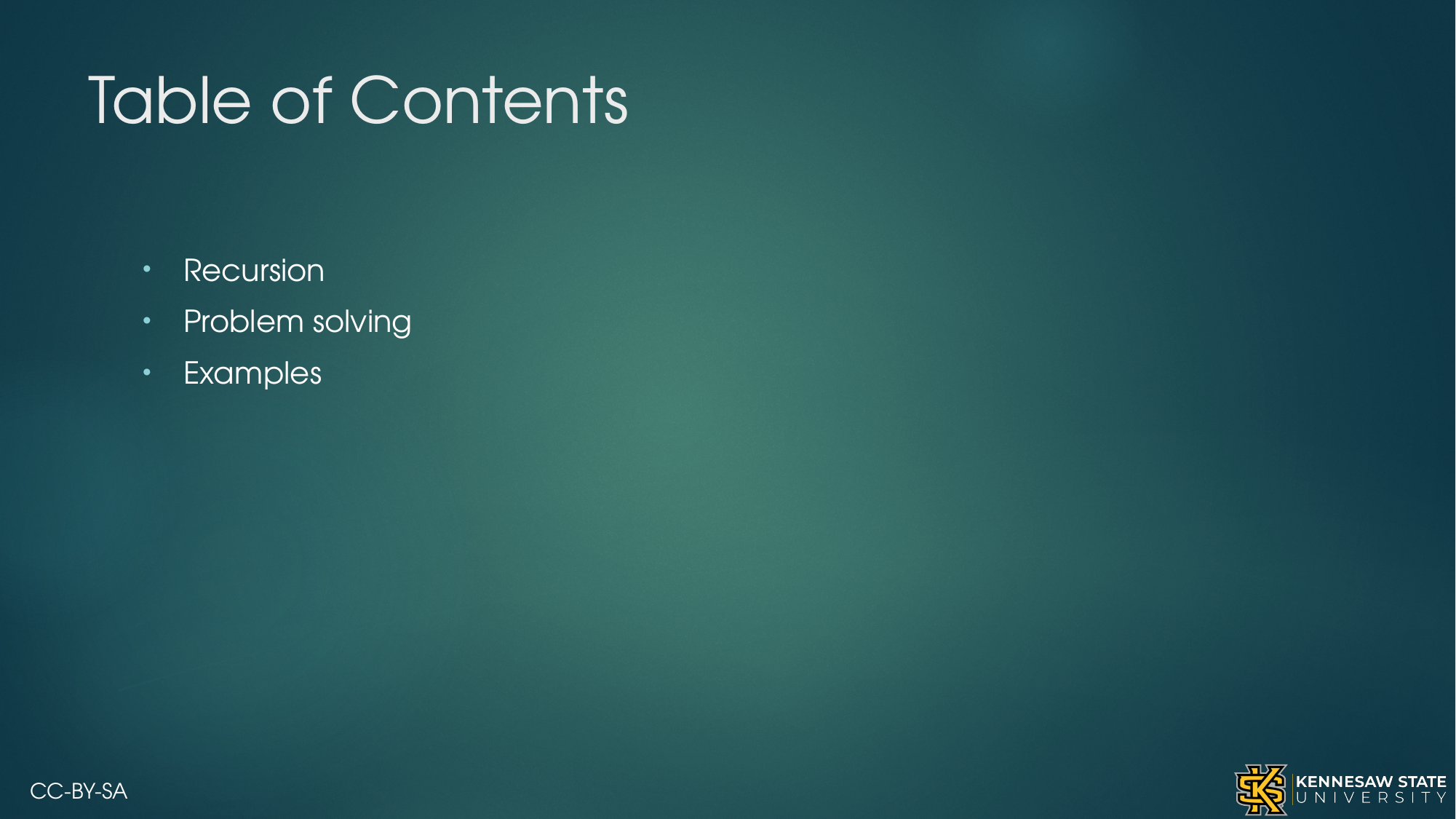

# Table of Contents
Recursion
Problem solving
Examples